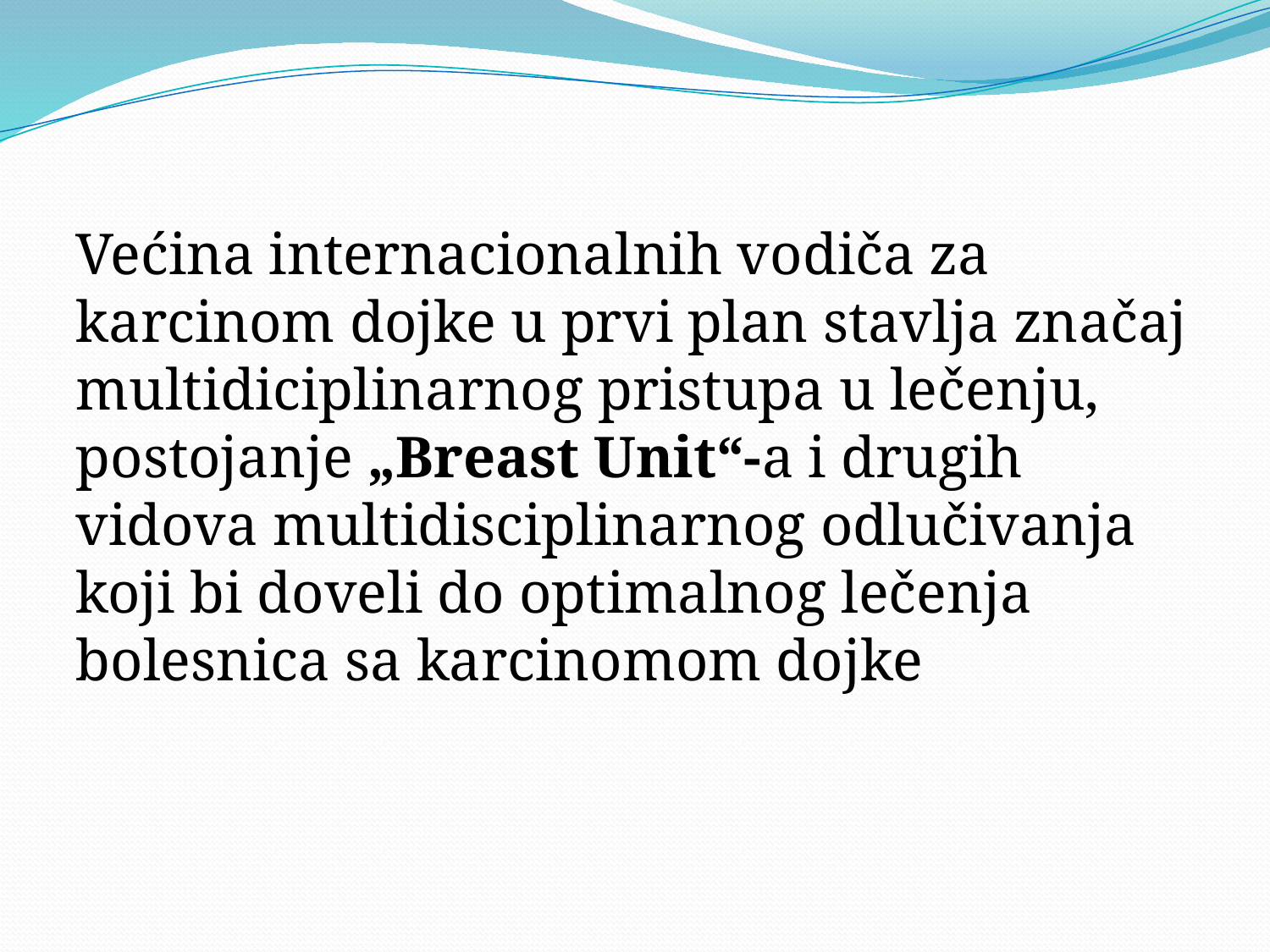

Većina internacionalnih vodiča za karcinom dojke u prvi plan stavlja značaj multidiciplinarnog pristupa u lečenju, postojanje „Breast Unit“-a i drugih vidova multidisciplinarnog odlučivanja koji bi doveli do optimalnog lečenja bolesnica sa karcinomom dojke